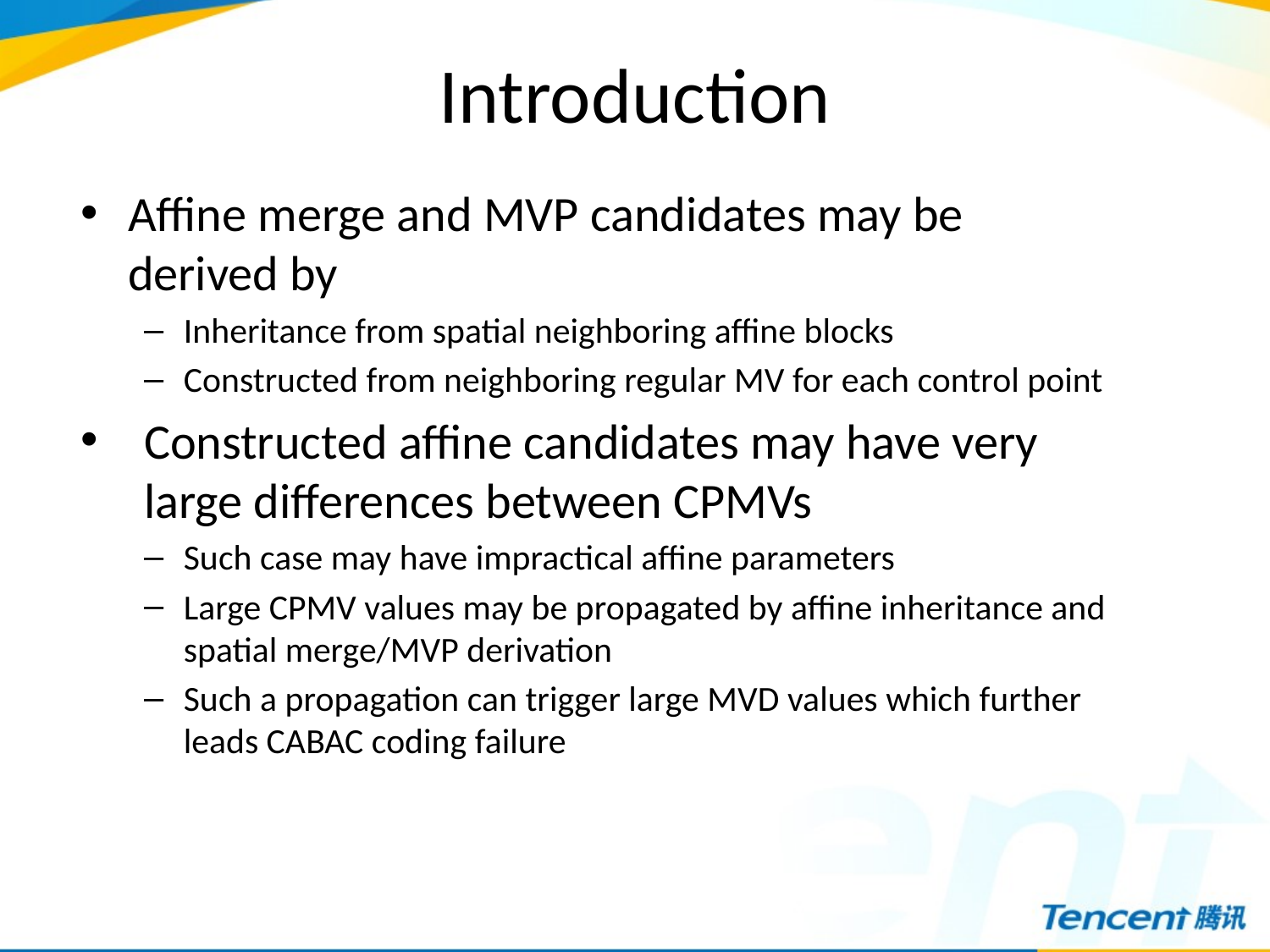

# Introduction
Affine merge and MVP candidates may be derived by
Inheritance from spatial neighboring affine blocks
Constructed from neighboring regular MV for each control point
Constructed affine candidates may have very large differences between CPMVs
Such case may have impractical affine parameters
Large CPMV values may be propagated by affine inheritance and spatial merge/MVP derivation
Such a propagation can trigger large MVD values which further leads CABAC coding failure